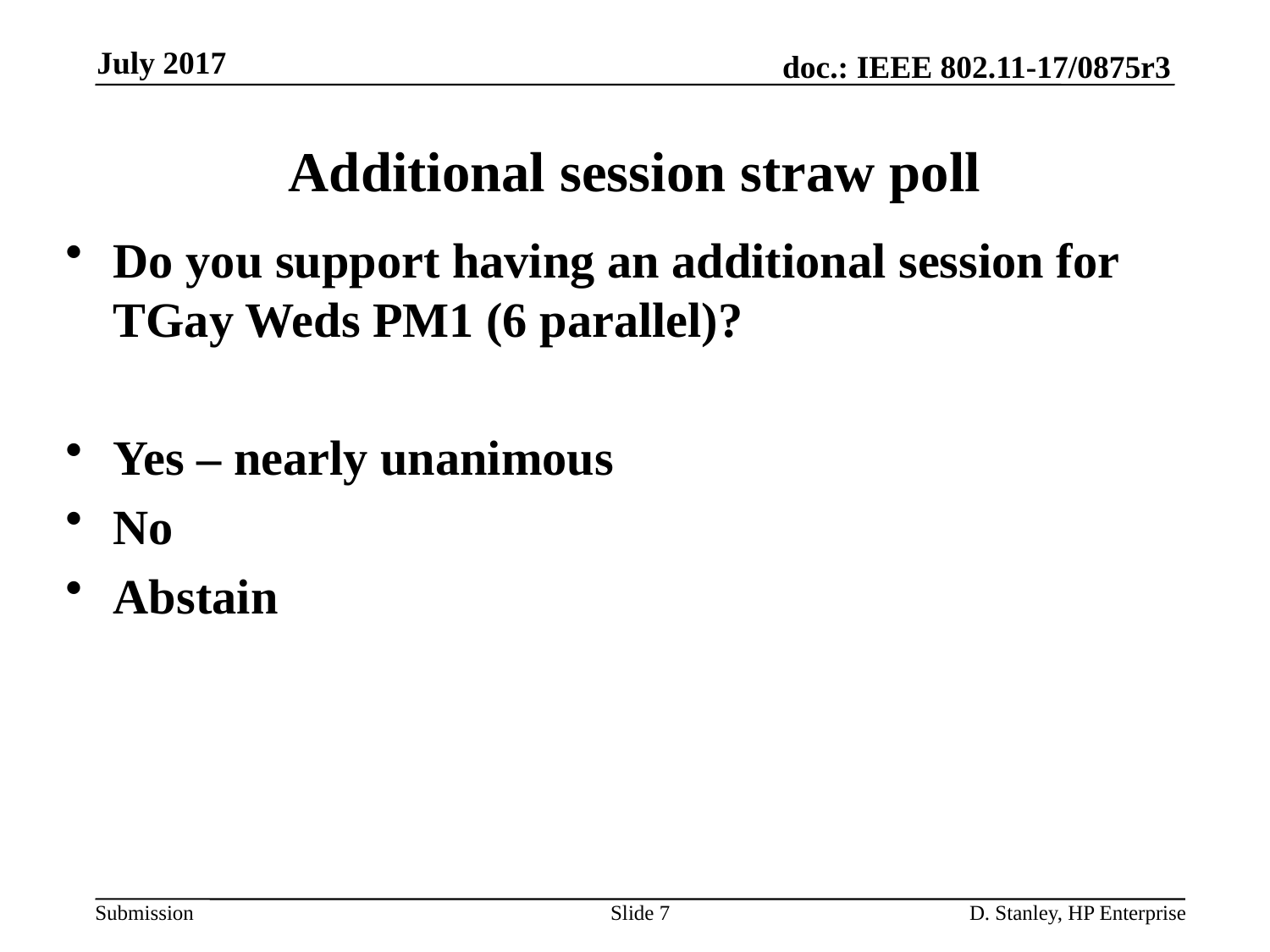

July 2017
# Additional session straw poll
Do you support having an additional session for TGay Weds PM1 (6 parallel)?

Yes – nearly unanimous
No
Abstain

Slide 7
D. Stanley, HP Enterprise